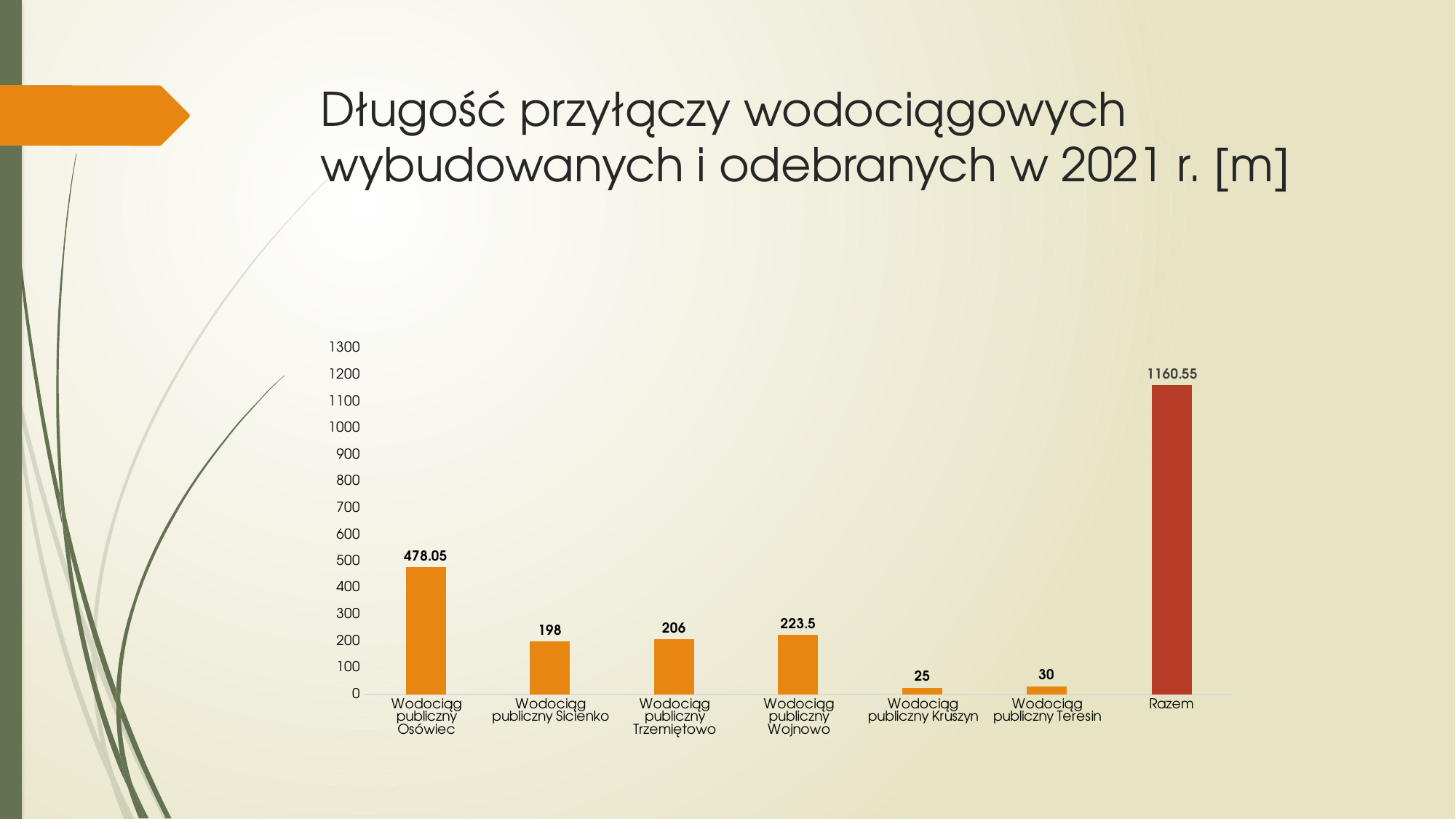

# Długość przyłączy wodociągowych wybudowanych i odebranych w 2021 r. [m]

### Chart

| Category | Seria 1 | Seria 2 |
|---|---|---|
| Wodociąg publiczny Osówiec | 478.05 | None |
| Wodociąg publiczny Sicienko | 198.0 | None |
| Wodociąg publiczny Trzemiętowo | 206.0 | None |
| Wodociąg publiczny Wojnowo | 223.5 | None |
| Wodociąg publiczny Kruszyn | 25.0 | None |
| Wodociąg publiczny Teresin | 30.0 | None |
| Razem | None | 1160.55 |